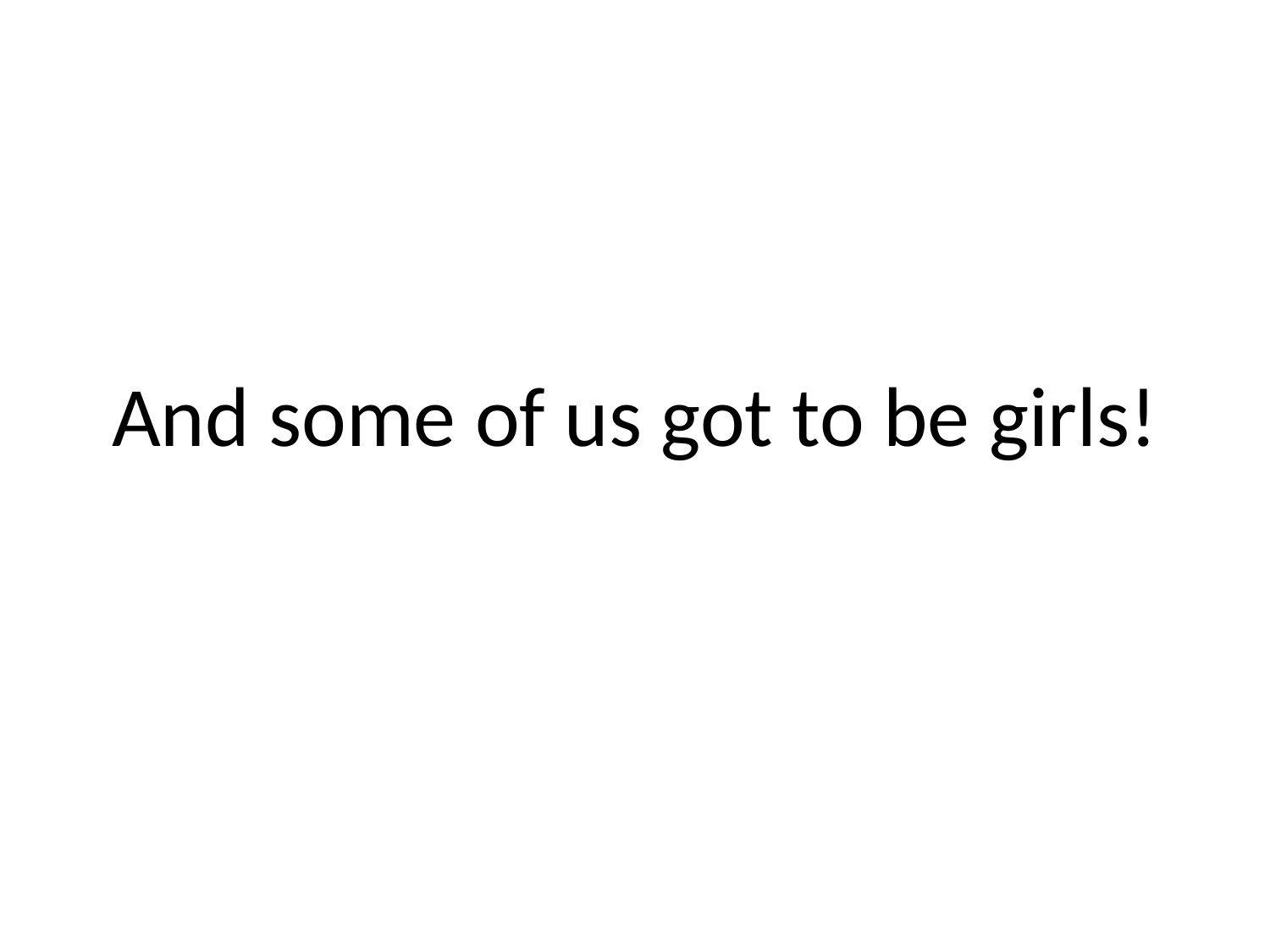

# And some of us got to be girls!